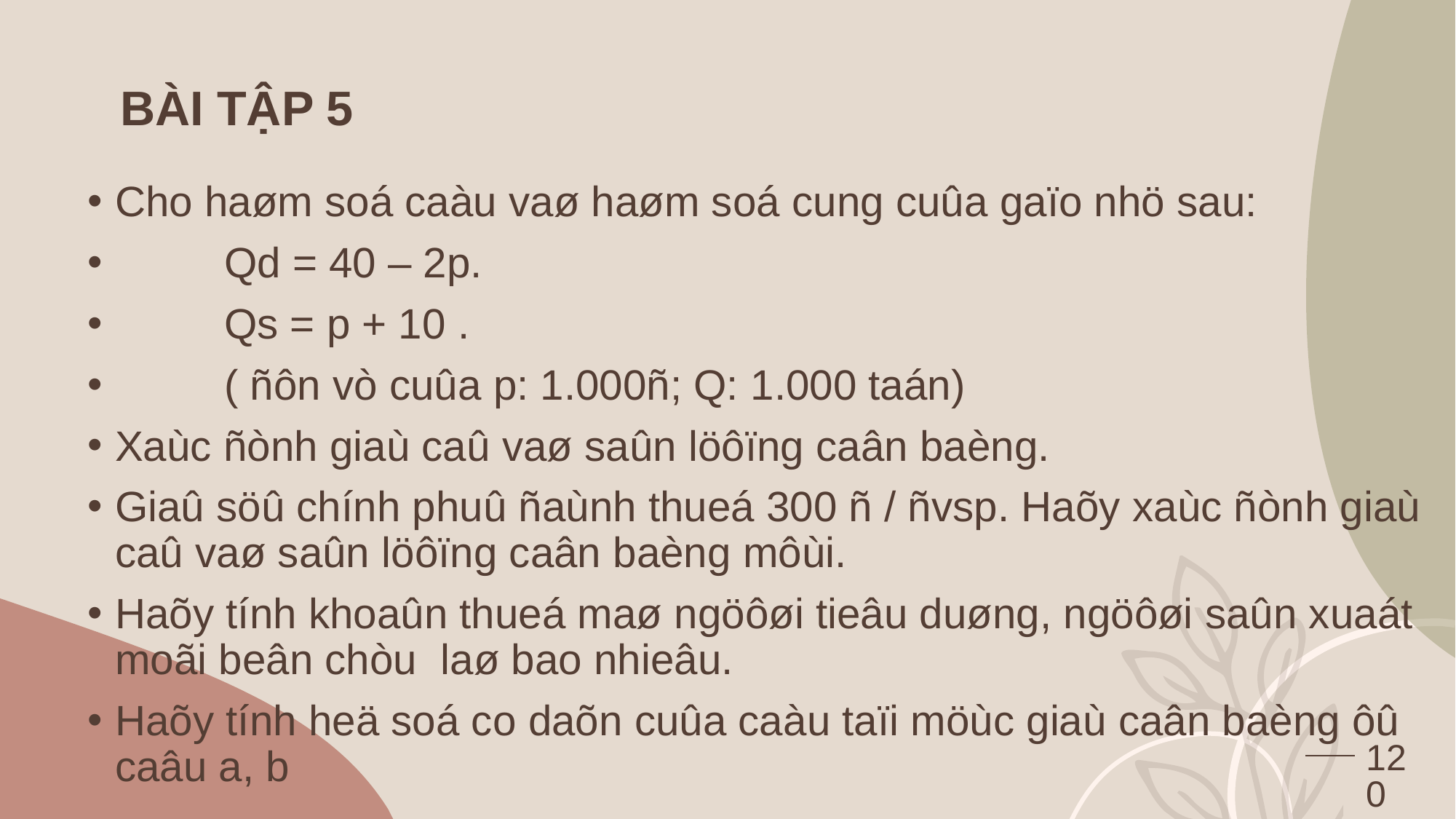

BÀI TẬP 5
Cho haøm soá caàu vaø haøm soá cung cuûa gaïo nhö sau:
	Qd = 40 – 2p.
	Qs = p + 10 .
	( ñôn vò cuûa p: 1.000ñ; Q: 1.000 taán)
Xaùc ñònh giaù caû vaø saûn löôïng caân baèng.
Giaû söû chính phuû ñaùnh thueá 300 ñ / ñvsp. Haõy xaùc ñònh giaù caû vaø saûn löôïng caân baèng môùi.
Haõy tính khoaûn thueá maø ngöôøi tieâu duøng, ngöôøi saûn xuaát moãi beân chòu  laø bao nhieâu.
Haõy tính heä soá co daõn cuûa caàu taïi möùc giaù caân baèng ôû caâu a, b
120